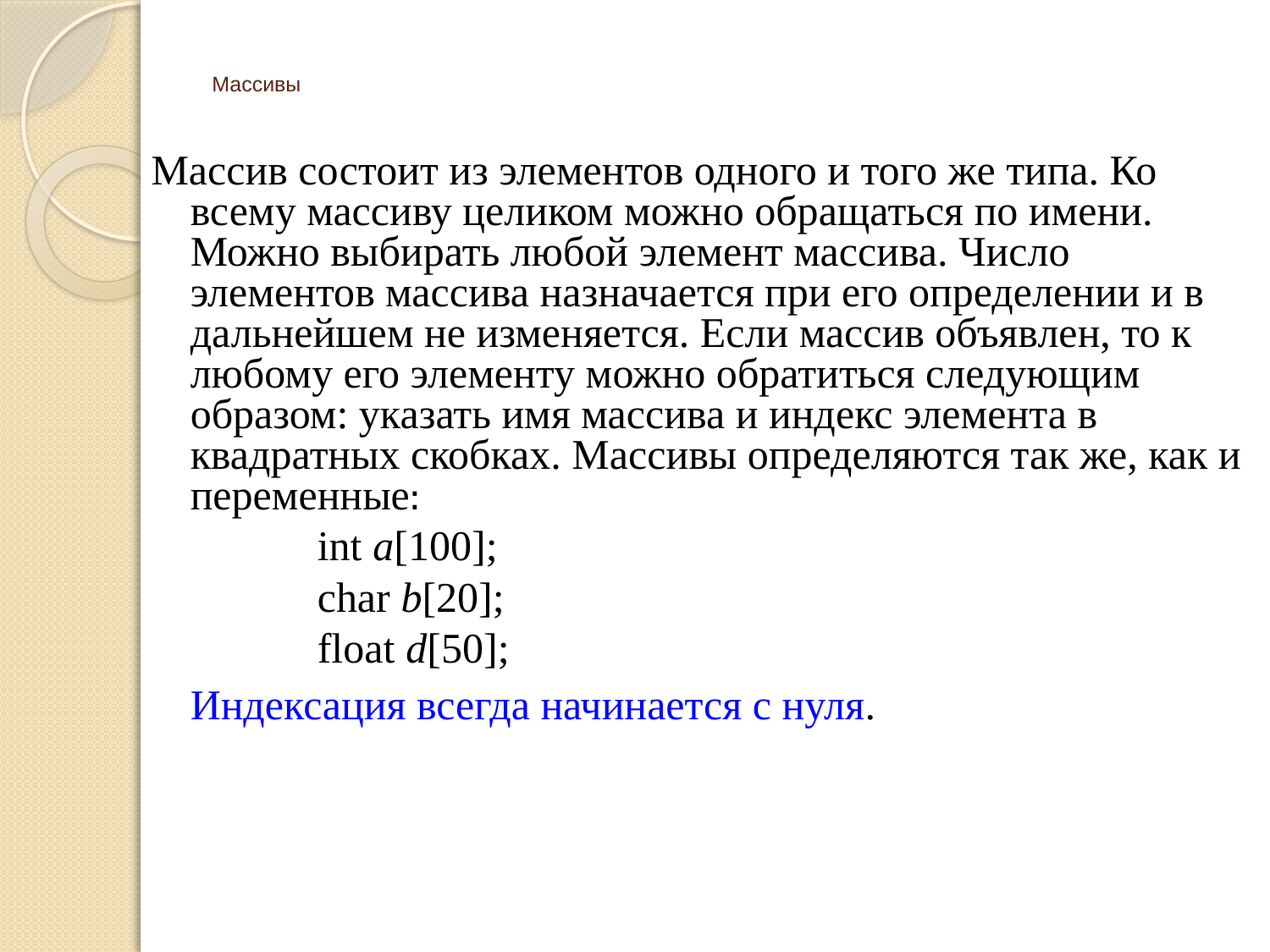

Массивы
Массив состоит из элементов одного и того же типа. Ко всему массиву целиком можно обращаться по имени. Можно выбирать любой элемент массива. Число элементов массива назначается при его определении и в дальнейшем не изменяется. Если массив объявлен, то к любому его элементу можно обратиться следующим образом: указать имя массива и индекс элемента в квадратных скобках. Массивы определяются так же, как и переменные:
		int a[100];
		char b[20];
		float d[50];
	Индексация всегда начинается с нуля.